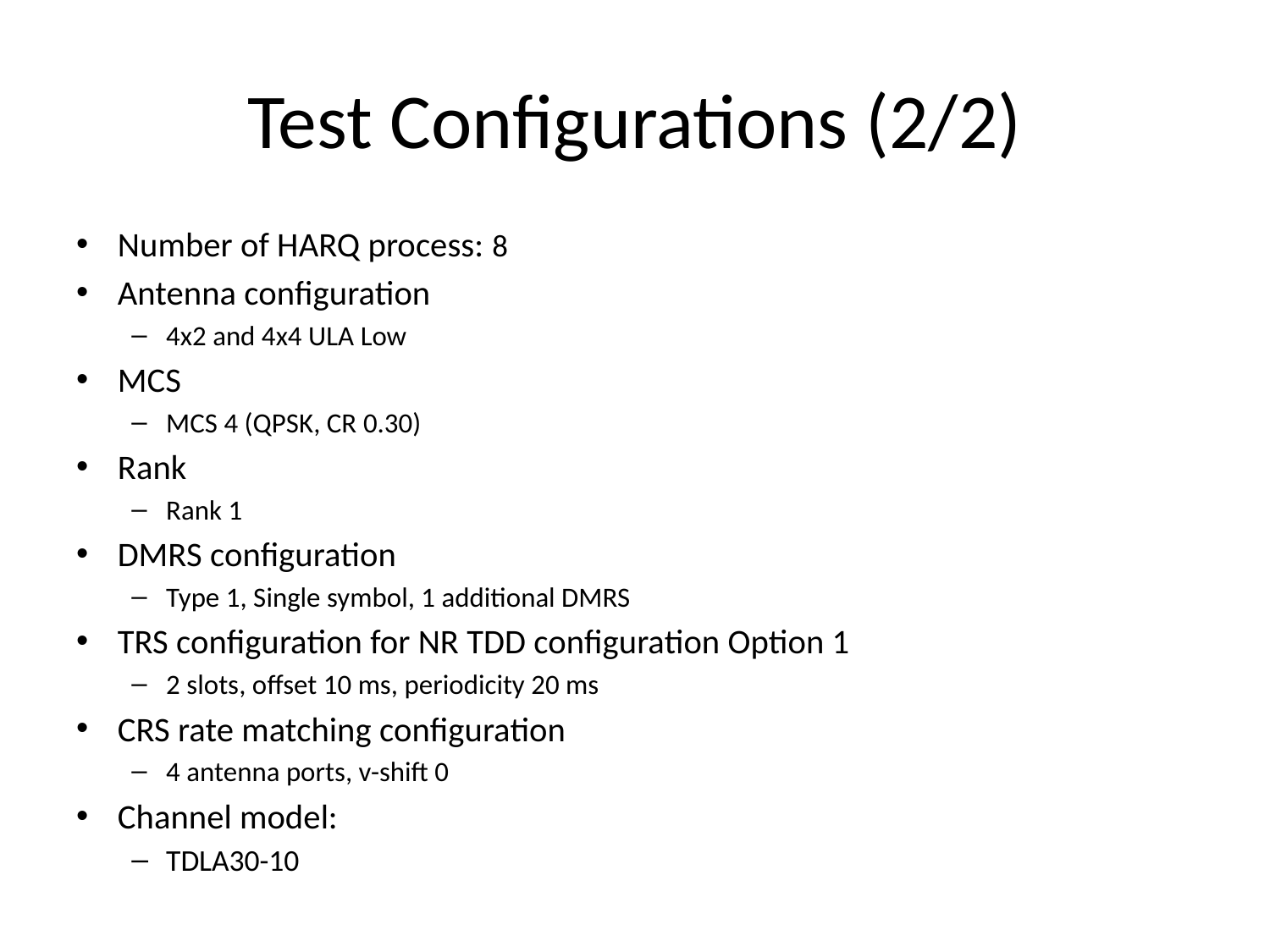

# Test Configurations (2/2)
Number of HARQ process: 8
Antenna configuration
4x2 and 4x4 ULA Low
MCS
MCS 4 (QPSK, CR 0.30)
Rank
Rank 1
DMRS configuration
Type 1, Single symbol, 1 additional DMRS
TRS configuration for NR TDD configuration Option 1
2 slots, offset 10 ms, periodicity 20 ms
CRS rate matching configuration
4 antenna ports, v-shift 0
Channel model:
TDLA30-10